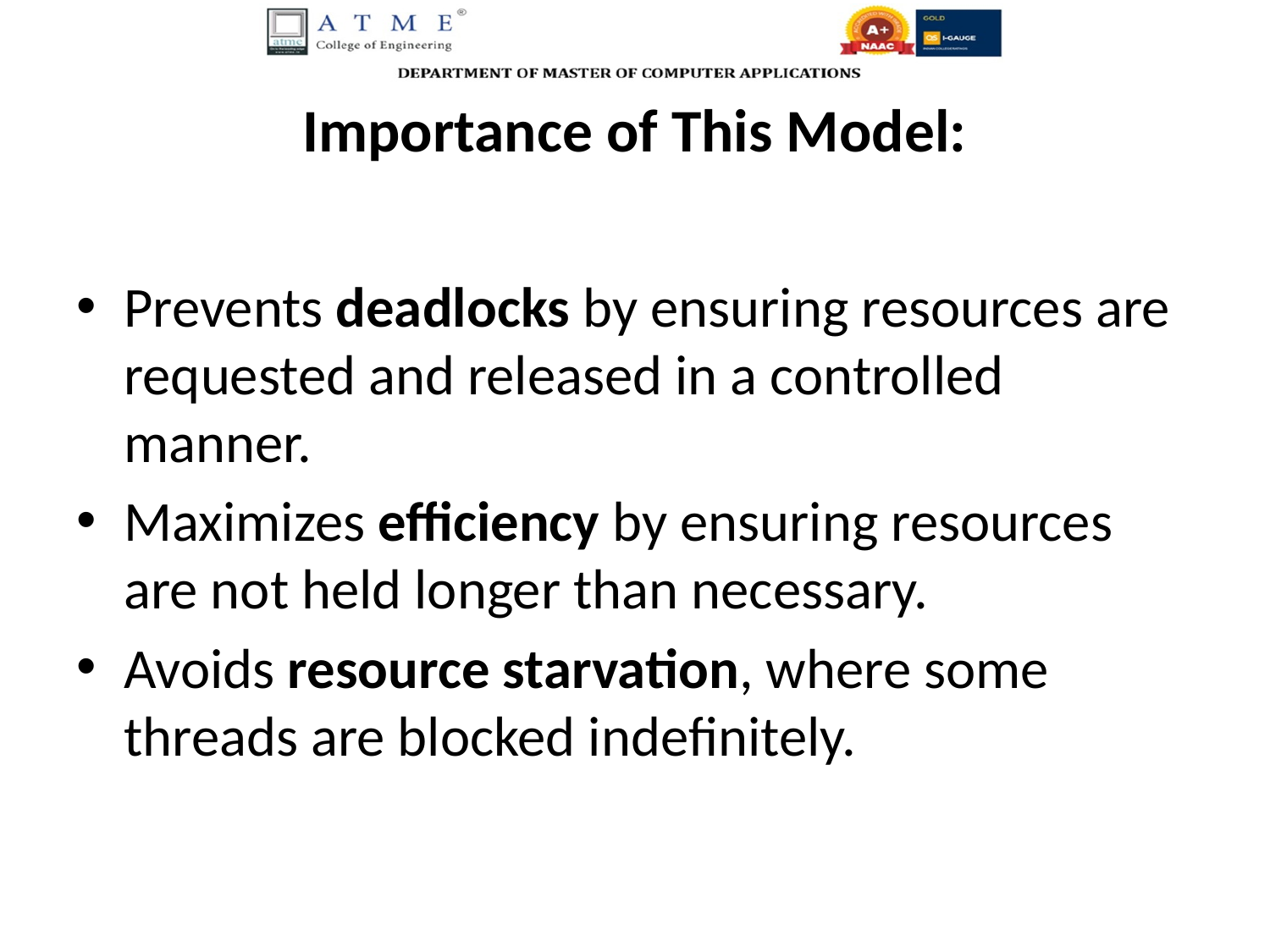

# Importance of This Model:
Prevents deadlocks by ensuring resources are requested and released in a controlled manner.
Maximizes efficiency by ensuring resources are not held longer than necessary.
Avoids resource starvation, where some threads are blocked indefinitely.